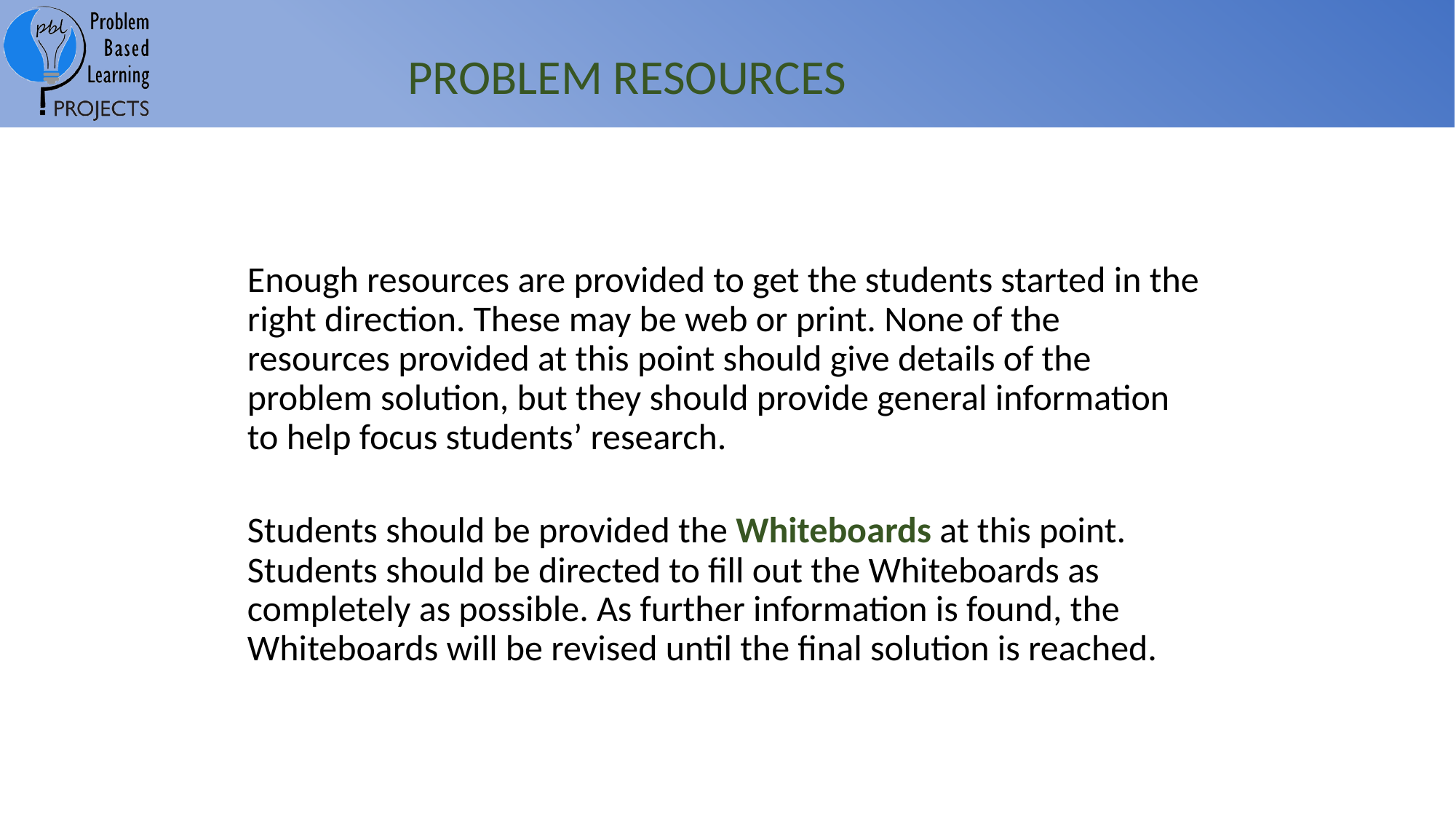

# PROBLEM RESOURCES
Enough resources are provided to get the students started in the right direction. These may be web or print. None of the resources provided at this point should give details of the problem solution, but they should provide general information to help focus students’ research.

Students should be provided the Whiteboards at this point. Students should be directed to fill out the Whiteboards as completely as possible. As further information is found, the Whiteboards will be revised until the final solution is reached.